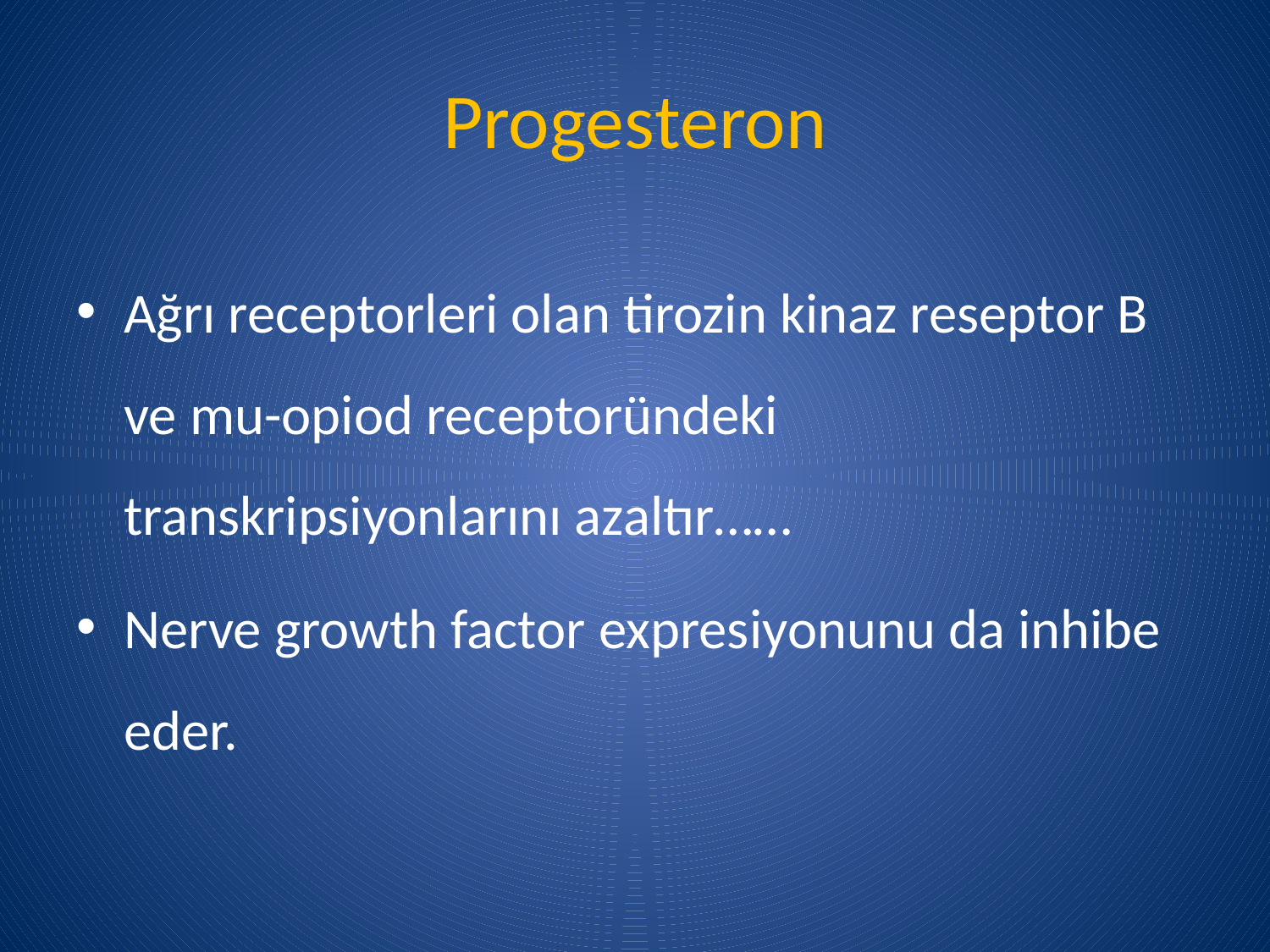

# Progesteron
Ağrı receptorleri olan tirozin kinaz reseptor B ve mu-opiod receptoründeki transkripsiyonlarını azaltır……
Nerve growth factor expresiyonunu da inhibe eder.